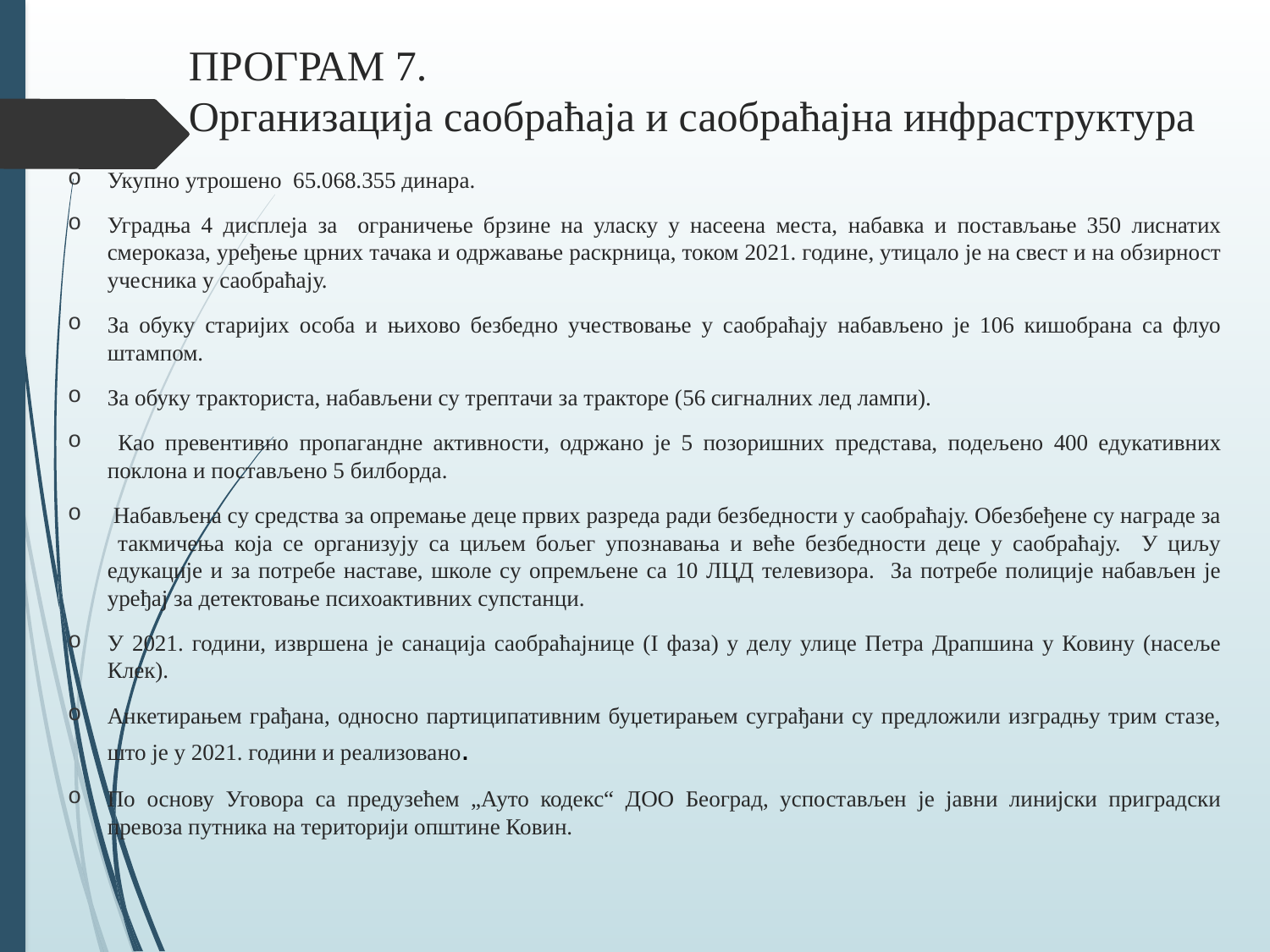

# ПРОГРАМ 7. Организација саобраћаја и саобраћајна инфраструктура
Укупно утрошено  65.068.355 динара.
Уградња 4 дисплеја за  ограничење брзине на уласку у насеена места, набавка и постављање 350 лиснатих смероказа, уређење црних тачака и одржавање раскрница, током 2021. године, утицало је на свест и на обзирност учесника у саобраћају.
За обуку старијих особа и њихово безбедно учествовање у саобраћају набављено је 106 кишобрана са флуо штампом.
За обуку тракториста, набављени су трептачи за тракторе (56 сигналних лед лампи).
 Као превентивно пропагандне активности, одржано је 5 позоришних представа, подељено 400 едукативних поклона и постављено 5 билборда.
 Набављена су средства за опремање деце првих разреда ради безбедности у саобраћају. Обезбеђене су награде за  такмичења која се организују са циљем бољег упознавања и веће безбедности деце у саобраћају.  У циљу едукације и за потребе наставе, школе су опремљене са 10 ЛЦД телевизора.  За потребе полиције набављен је уређај за детектовање психоактивних супстанци.
У 2021. години, извршена је санација саобраћајнице (I фаза) у делу улице Петра Драпшина у Ковину (насеље Клек).
Анкетирањем грађана, односно партиципативним буџетирањем суграђани су предложили изградњу трим стазе, што је у 2021. години и реализовано.
По основу Уговора са предузећем „Ауто кодекс“ ДОО Београд, успостављен је јавни линијски приградски превоза путника на територији општине Ковин.